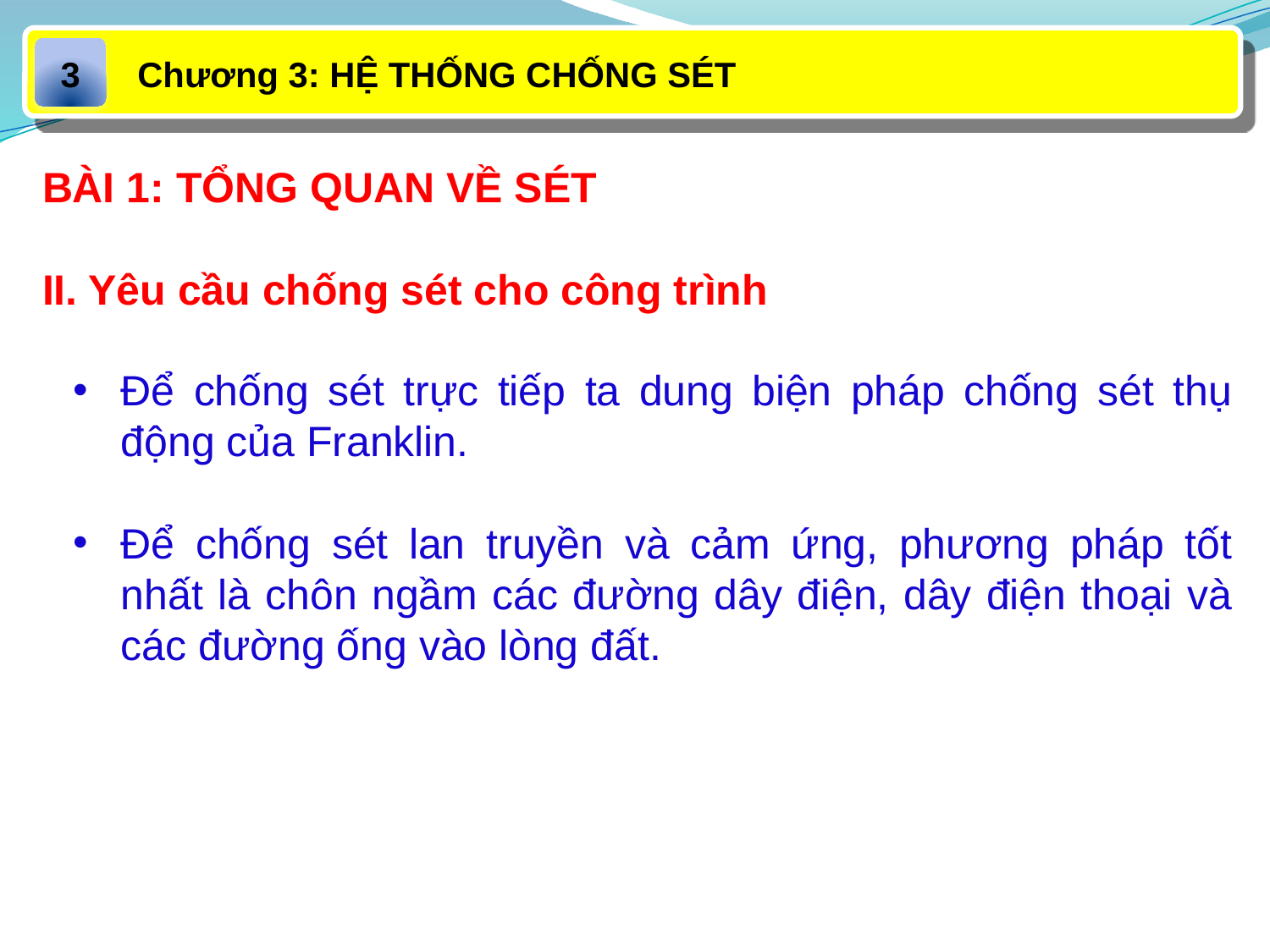

Chương 3: HỆ THỐNG CHỐNG SÉT
3

BÀI 1: TỔNG QUAN VỀ SÉT

II. Yêu cầu chống sét cho công trình

Để chống sét trực tiếp ta dung biện pháp chống sét thụ động của Franklin.

Để chống sét lan truyền và cảm ứng, phương pháp tốt nhất là chôn ngầm các đường dây điện, dây điện thoại và các đường ống vào lòng đất.